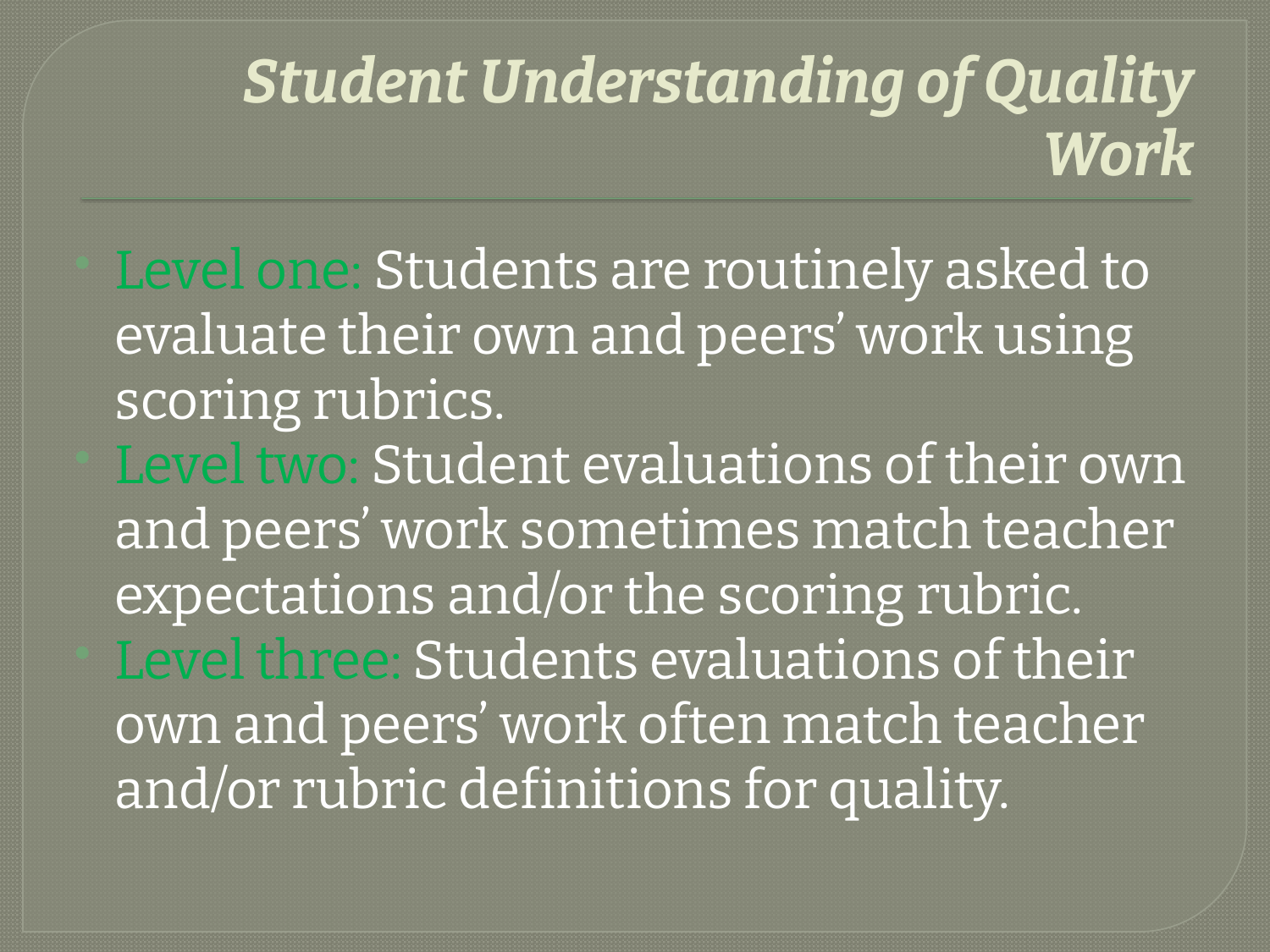

# Student Understanding of Quality Work
Level one: Students are routinely asked to evaluate their own and peers’ work using scoring rubrics.
Level two: Student evaluations of their own and peers’ work sometimes match teacher expectations and/or the scoring rubric.
Level three: Students evaluations of their own and peers’ work often match teacher and/or rubric definitions for quality.